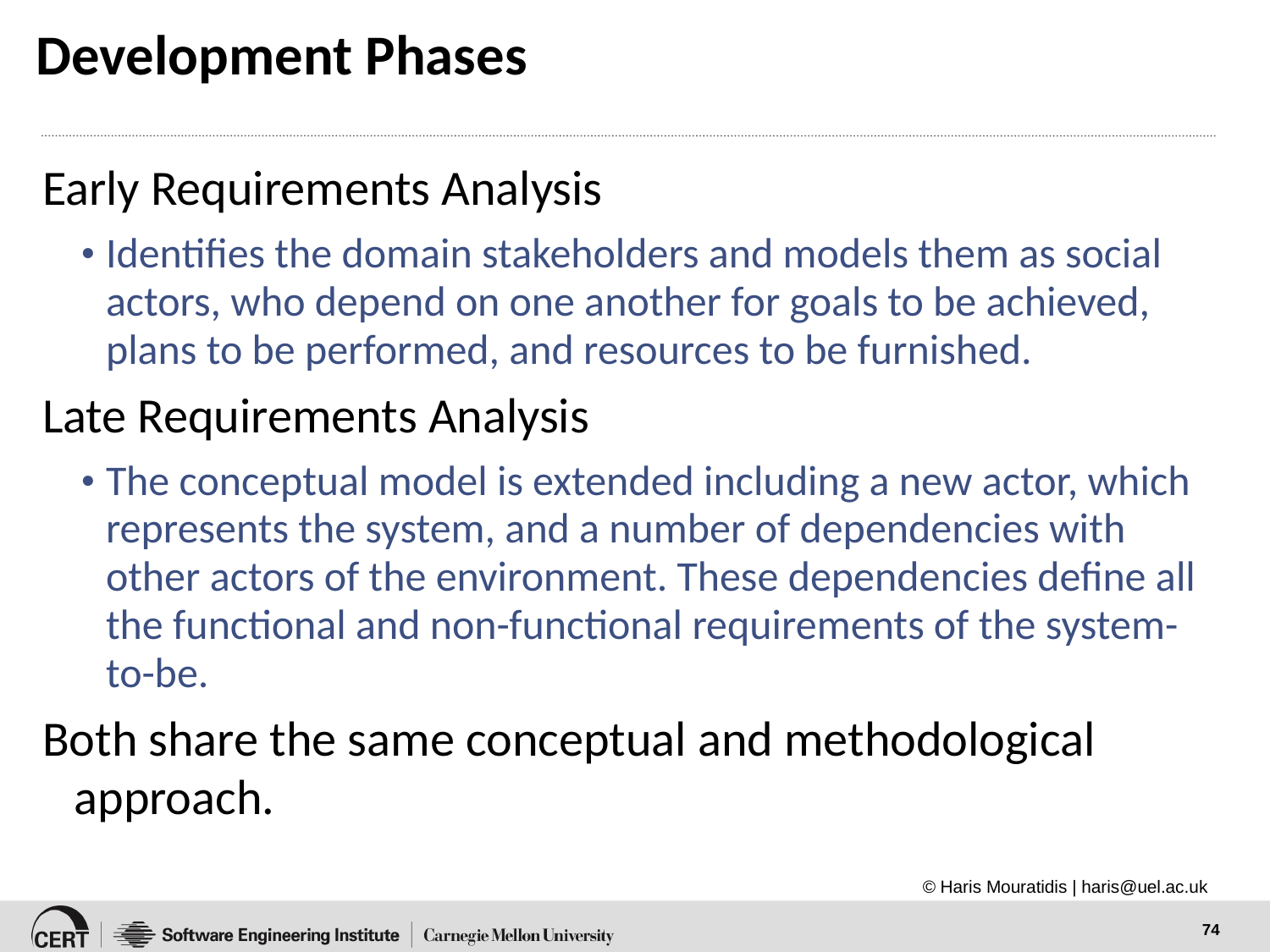

# Development Phases
Early Requirements Analysis
Identifies the domain stakeholders and models them as social actors, who depend on one another for goals to be achieved, plans to be performed, and resources to be furnished.
Late Requirements Analysis
The conceptual model is extended including a new actor, which represents the system, and a number of dependencies with other actors of the environment. These dependencies define all the functional and non-functional requirements of the system-to-be.
Both share the same conceptual and methodological approach.
© Haris Mouratidis | haris@uel.ac.uk